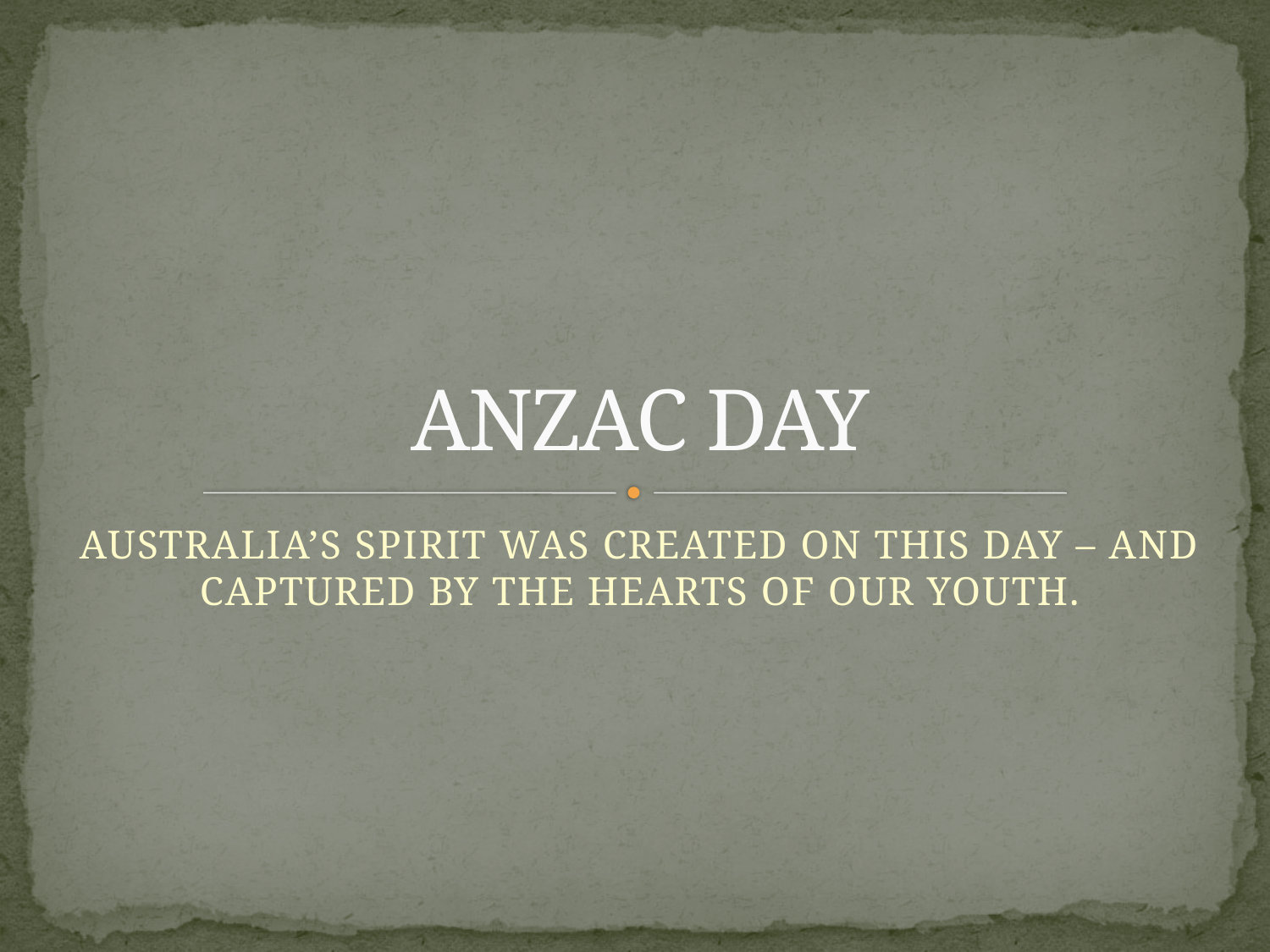

# ANZAC DAY
AUSTRALIA’S SPIRIT WAS CREATED ON THIS DAY – AND CAPTURED BY THE HEARTS OF OUR YOUTH.